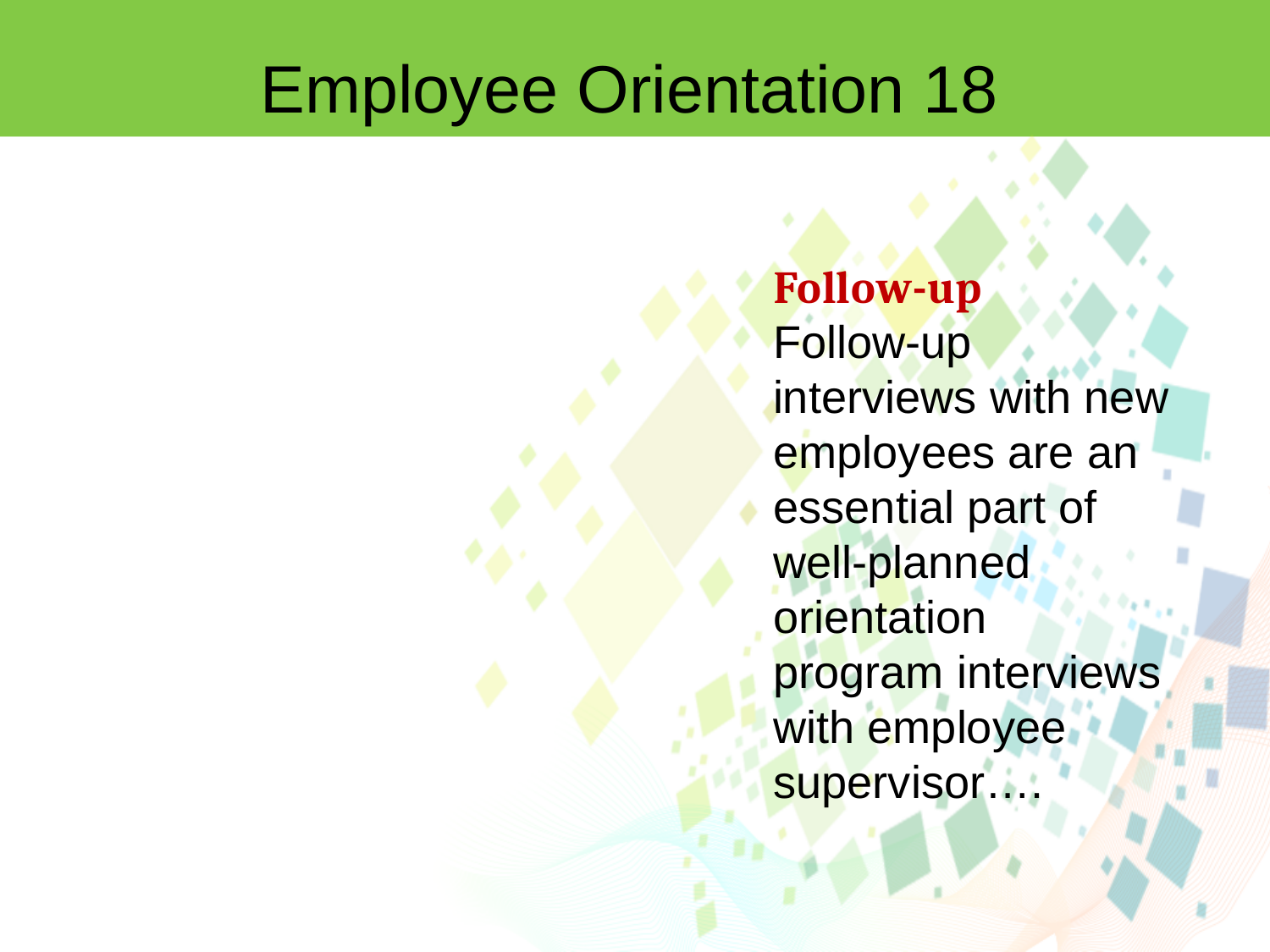

Employee Orientation 18
Follow-up
Follow-up interviews with new employees are an essential part of well-planned orientation program interviews with employee supervisor….